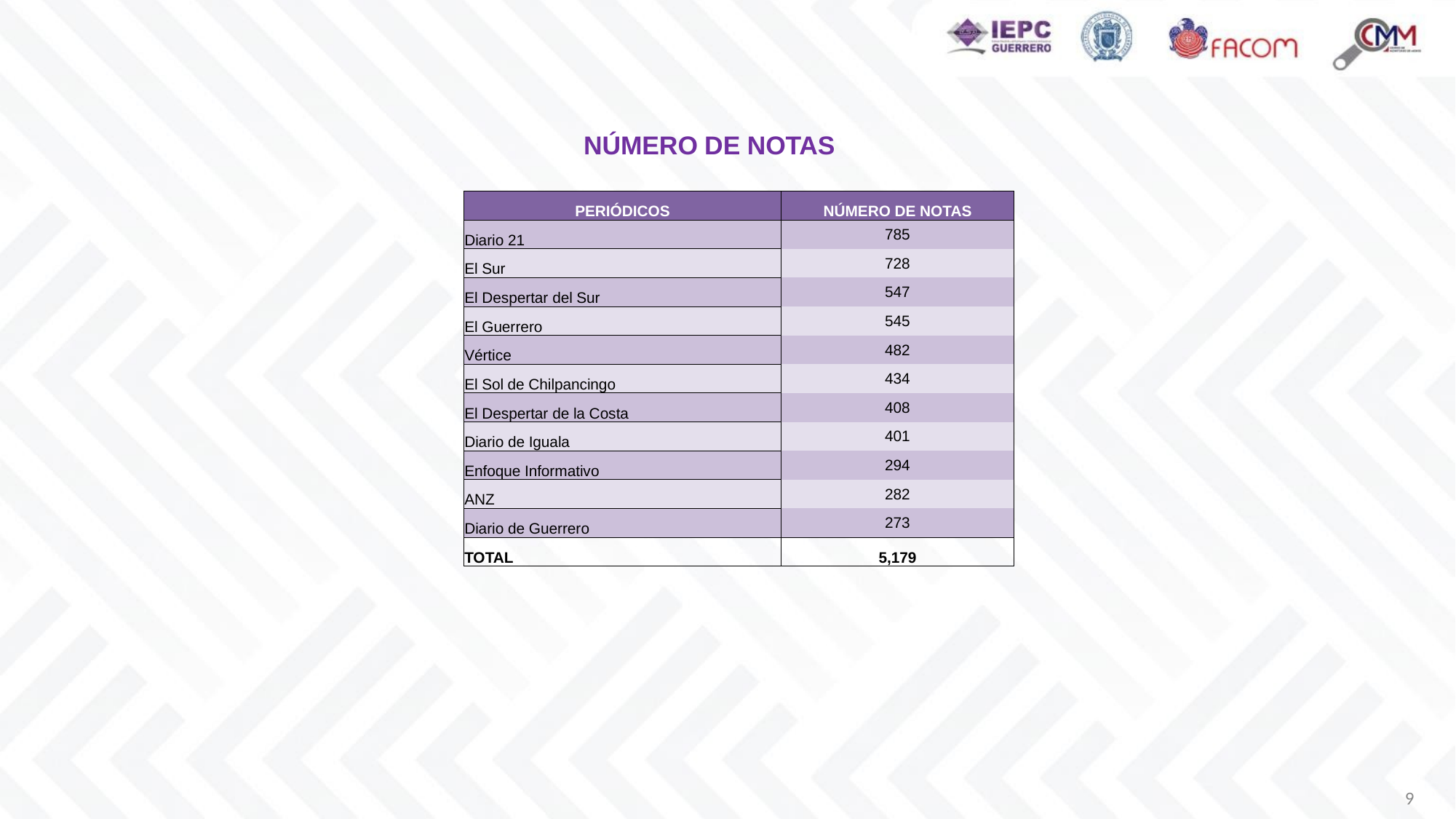

NÚMERO DE NOTAS
| PERIÓDICOS | NÚMERO DE NOTAS |
| --- | --- |
| Diario 21 | 785 |
| El Sur | 728 |
| El Despertar del Sur | 547 |
| El Guerrero | 545 |
| Vértice | 482 |
| El Sol de Chilpancingo | 434 |
| El Despertar de la Costa | 408 |
| Diario de Iguala | 401 |
| Enfoque Informativo | 294 |
| ANZ | 282 |
| Diario de Guerrero | 273 |
| TOTAL | 5,179 |
9